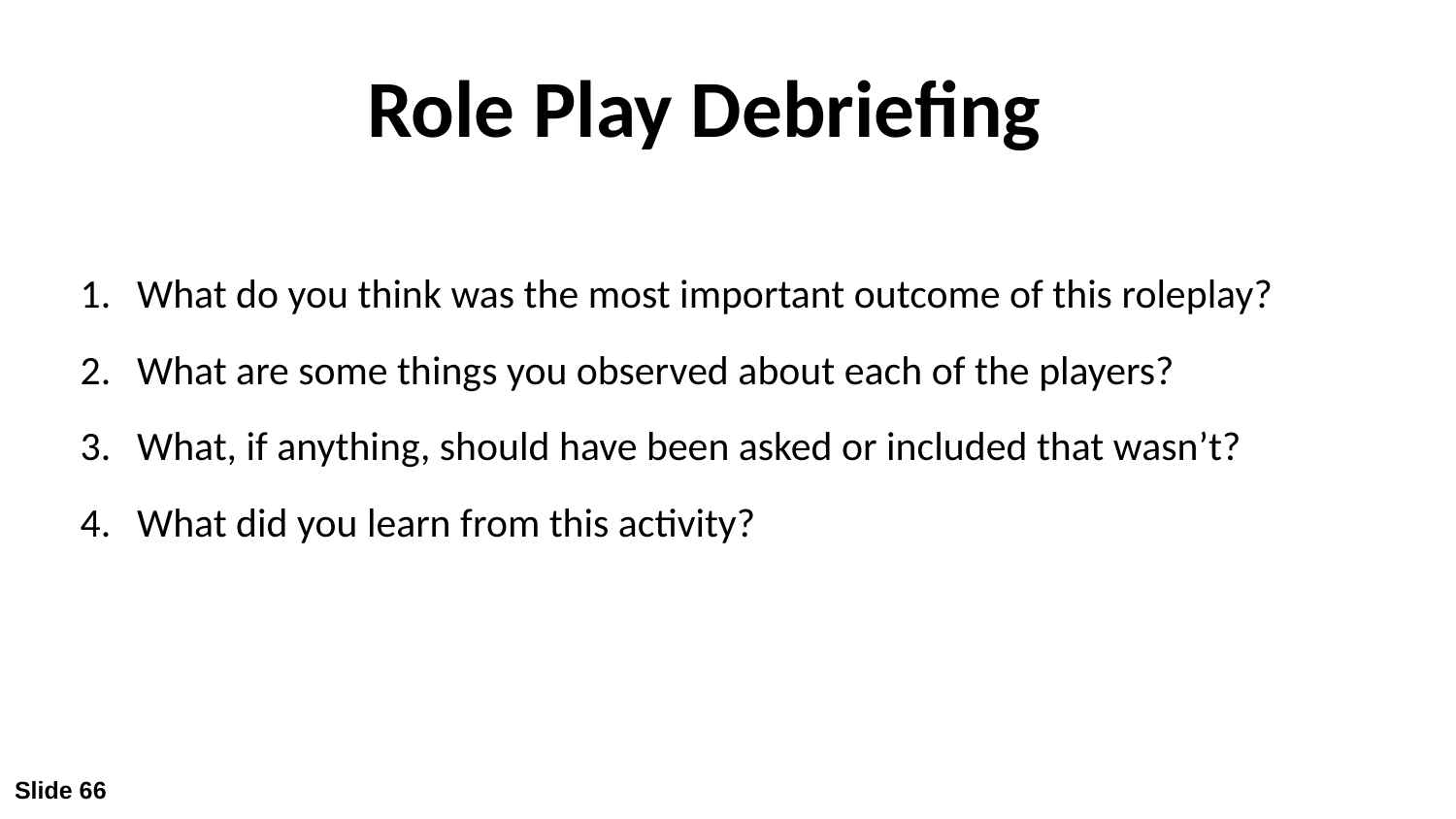

# Role Play Debriefing
What do you think was the most important outcome of this roleplay?
What are some things you observed about each of the players?
What, if anything, should have been asked or included that wasn’t?
What did you learn from this activity?
Slide 66